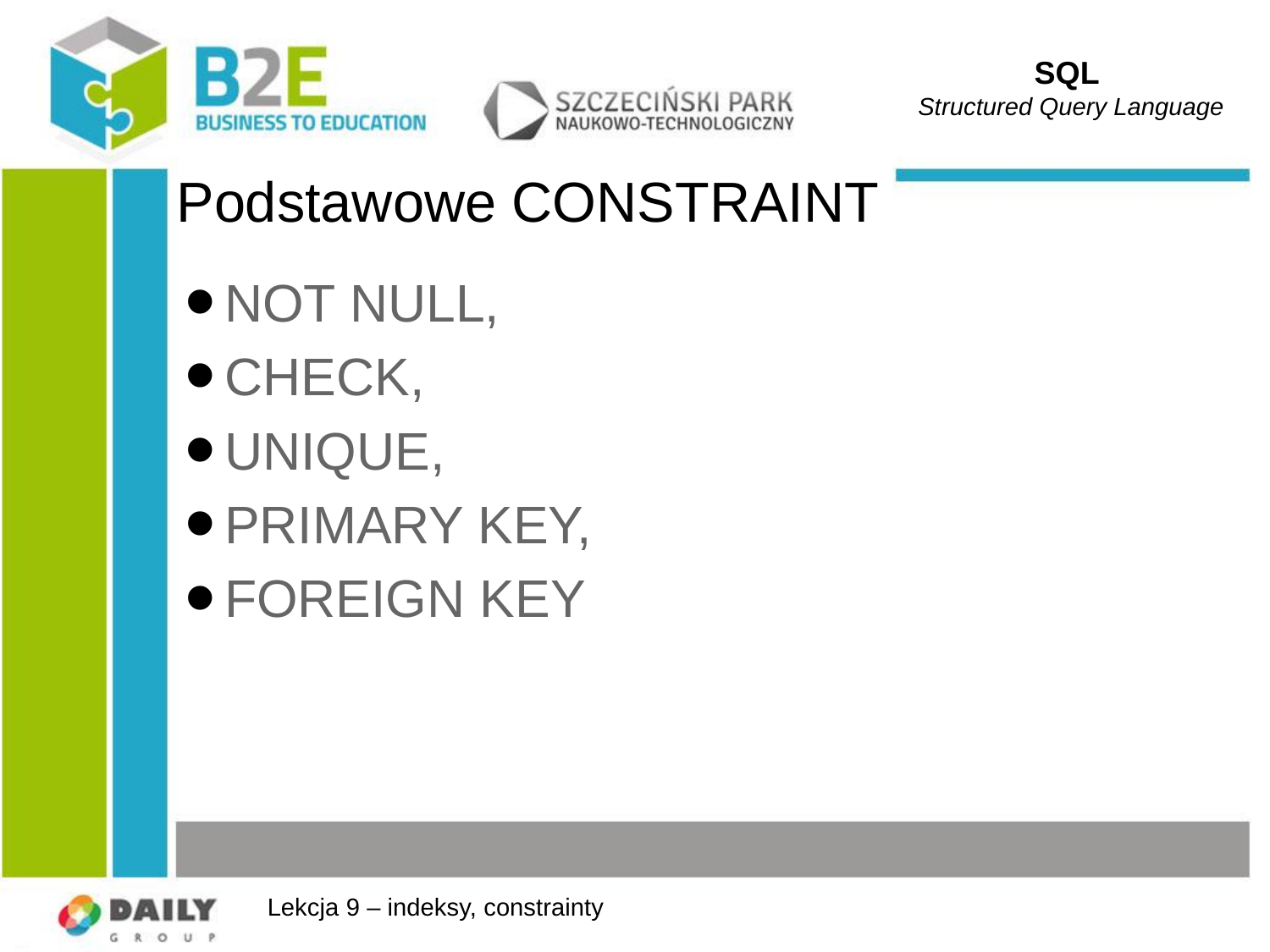

SQL
Structured Query Language
# Podstawowe CONSTRAINT
NOT NULL,
CHECK,
UNIQUE,
PRIMARY KEY,
FOREIGN KEY
Lekcja 9 – indeksy, constrainty